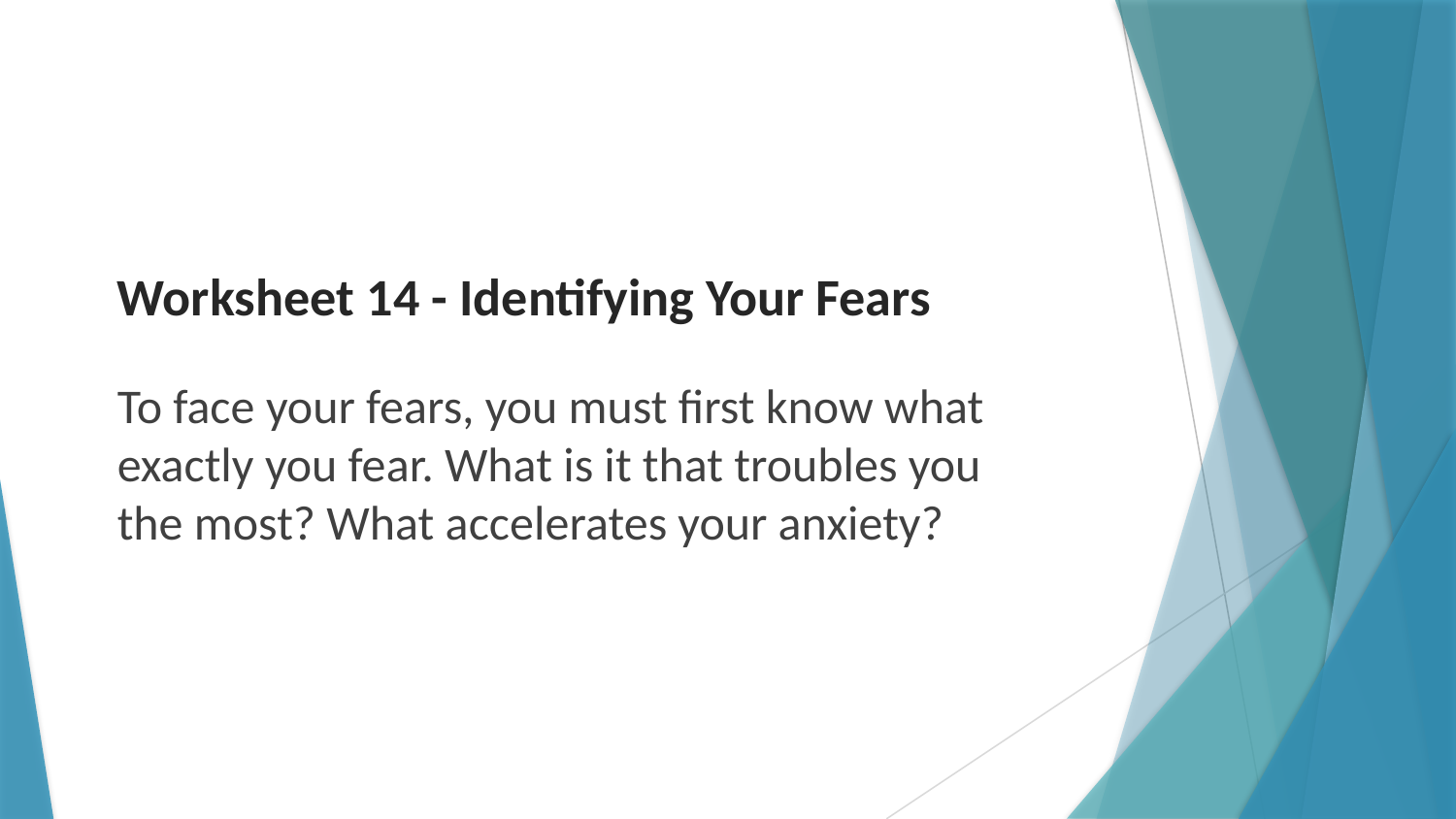

# Worksheet 14 - Identifying Your Fears
To face your fears, you must first know what exactly you fear. What is it that troubles you the most? What accelerates your anxiety?